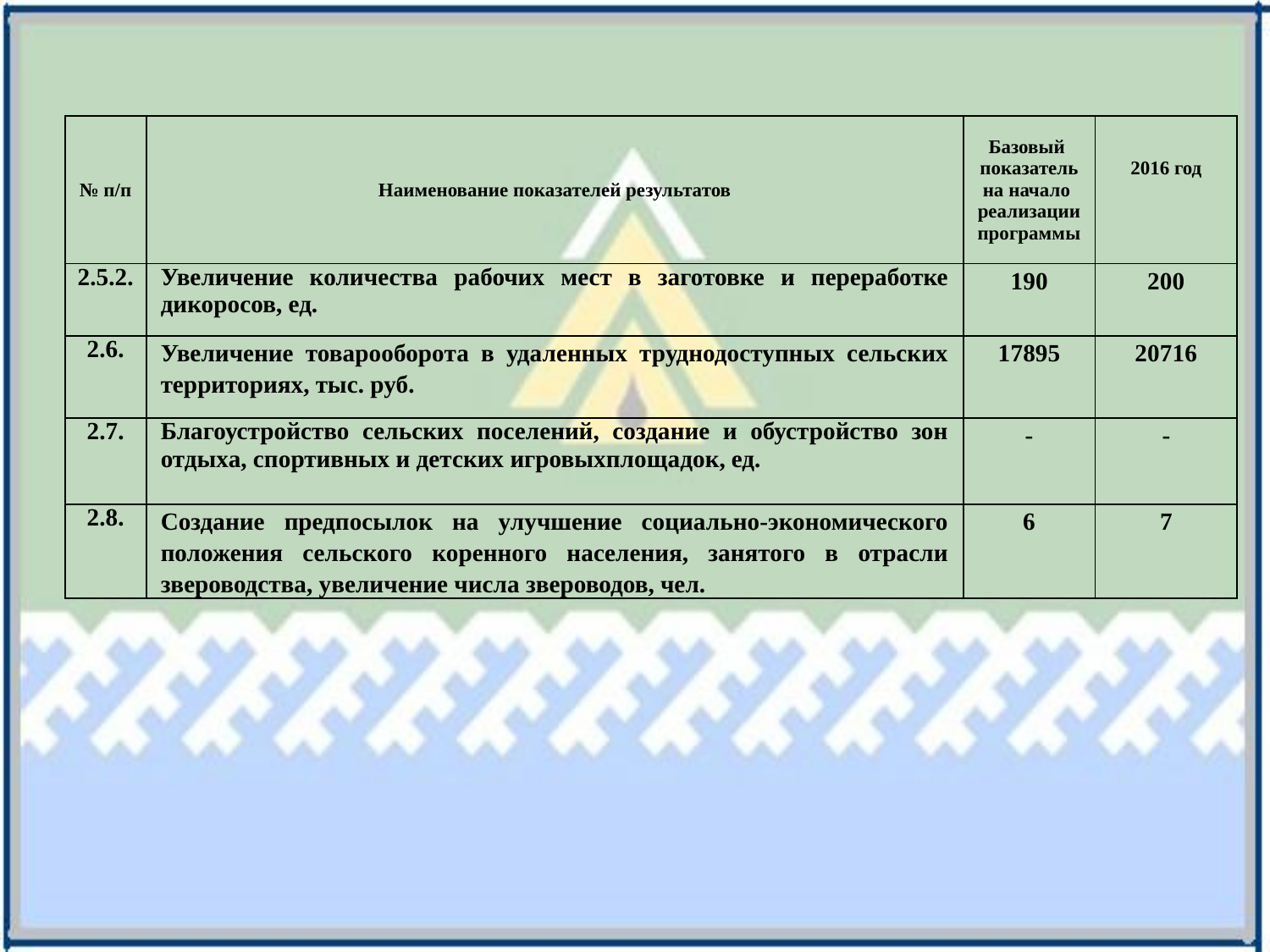

| № п/п | Наименование показателей результатов | Базовый показатель на начало реализации программы | 2016 год |
| --- | --- | --- | --- |
| 2.5.2. | Увеличение количества рабочих мест в заготовке и переработке дикоросов, ед. | 190 | 200 |
| 2.6. | Увеличение товарооборота в удаленных труднодоступных сельских территориях, тыс. руб. | 17895 | 20716 |
| 2.7. | Благоустройство сельских поселений, создание и обустройство зон отдыха, спортивных и детских игровыхплощадок, ед. | - | - |
| 2.8. | Создание предпосылок на улучшение социально-экономического положения сельского коренного населения, занятого в отрасли звероводства, увеличение числа звероводов, чел. | 6 | 7 |